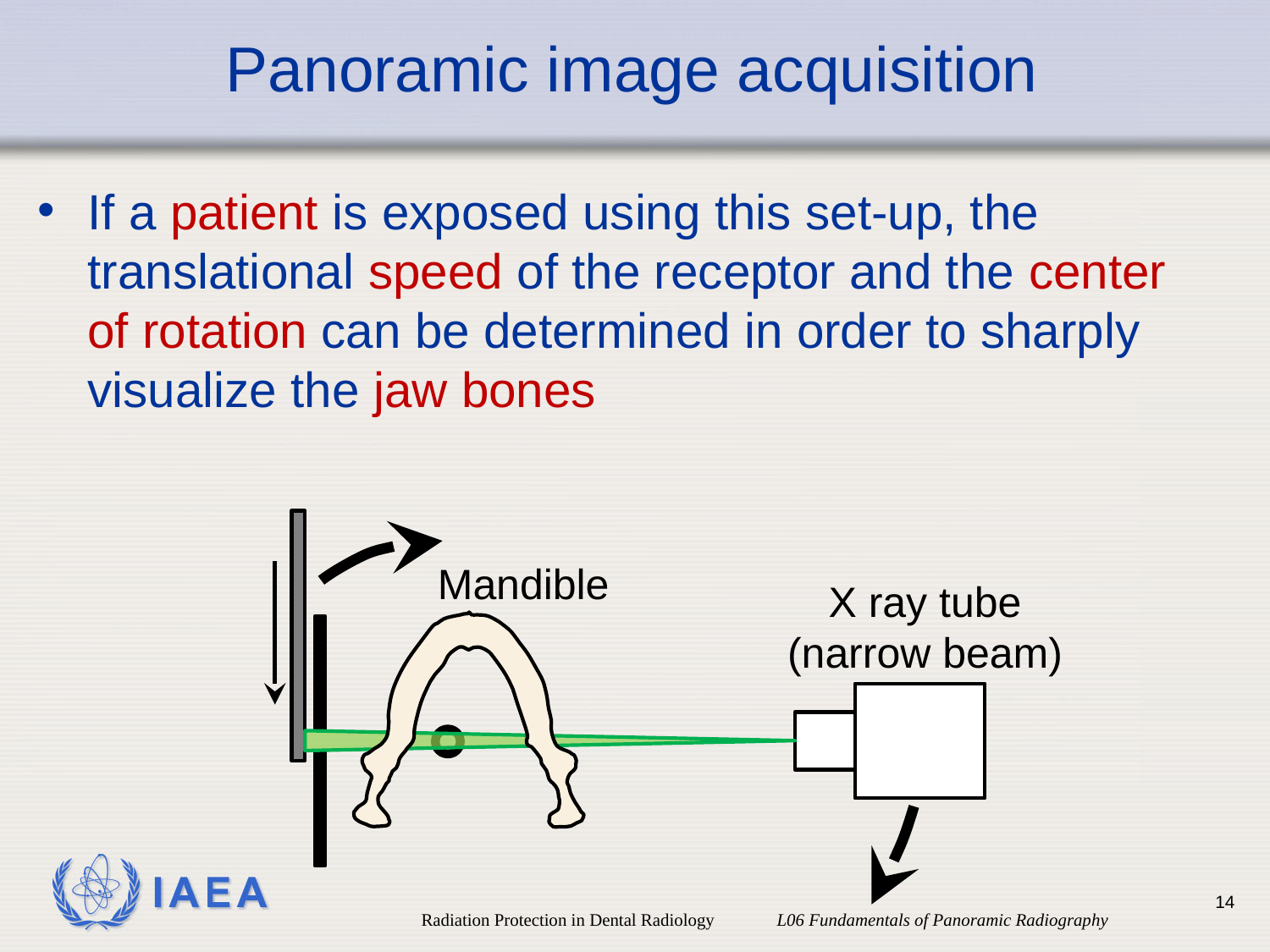

# Panoramic image acquisition
If a patient is exposed using this set-up, the translational speed of the receptor and the center of rotation can be determined in order to sharply visualize the jaw bones

Mandible
X ray tube (narrow beam)

14
Radiation Protection in Dental Radiology              L06 Fundamentals of Panoramic Radiography